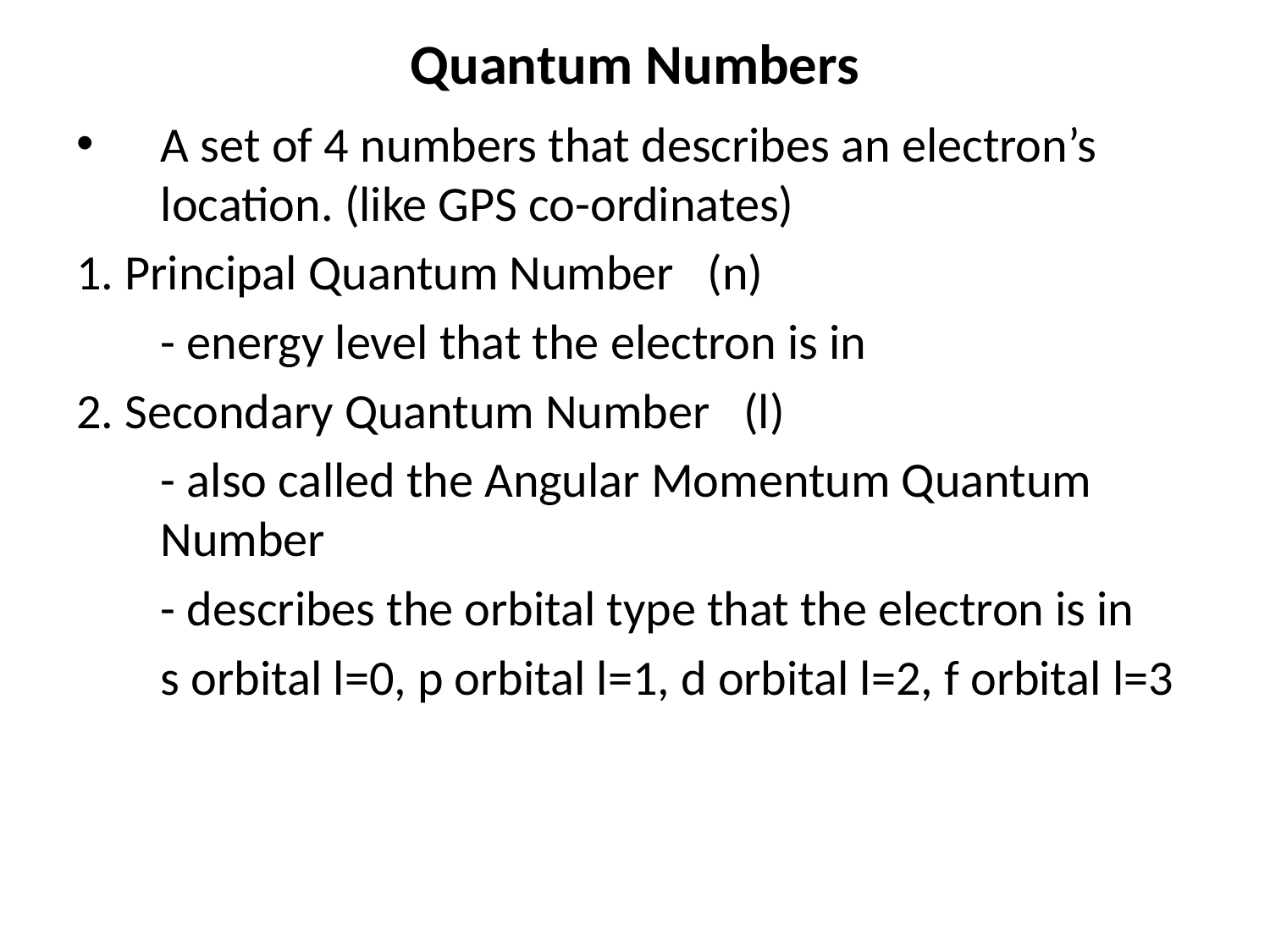

# Quantum Numbers
A set of 4 numbers that describes an electron’s location. (like GPS co-ordinates)
1. Principal Quantum Number   (n)
	- energy level that the electron is in
2. Secondary Quantum Number   (l)
	- also called the Angular Momentum Quantum Number
	- describes the orbital type that the electron is in
	s orbital l=0, p orbital l=1, d orbital l=2, f orbital l=3